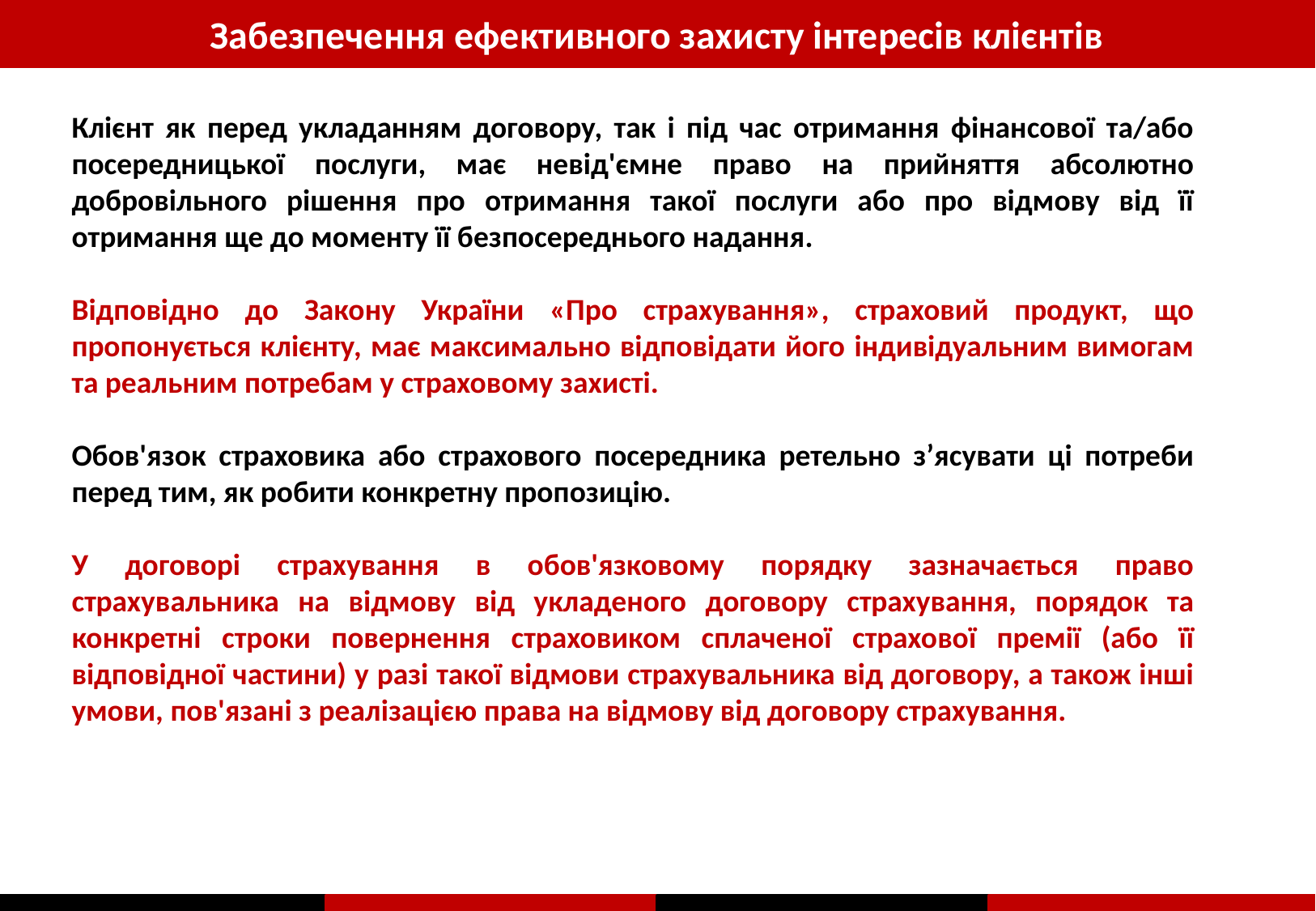

Забезпечення ефективного захисту інтересів клієнтів
Клієнт як перед укладанням договору, так і під час отримання фінансової та/або посередницької послуги, має невід'ємне право на прийняття абсолютно добровільного рішення про отримання такої послуги або про відмову від її отримання ще до моменту її безпосереднього надання.

Відповідно до Закону України «Про страхування», страховий продукт, що пропонується клієнту, має максимально відповідати його індивідуальним вимогам та реальним потребам у страховому захисті.

Обов'язок страховика або страхового посередника ретельно з’ясувати ці потреби перед тим, як робити конкретну пропозицію.

У договорі страхування в обов'язковому порядку зазначається право страхувальника на відмову від укладеного договору страхування, порядок та конкретні строки повернення страховиком сплаченої страхової премії (або її відповідної частини) у разі такої відмови страхувальника від договору, а також інші умови, пов'язані з реалізацією права на відмову від договору страхування.